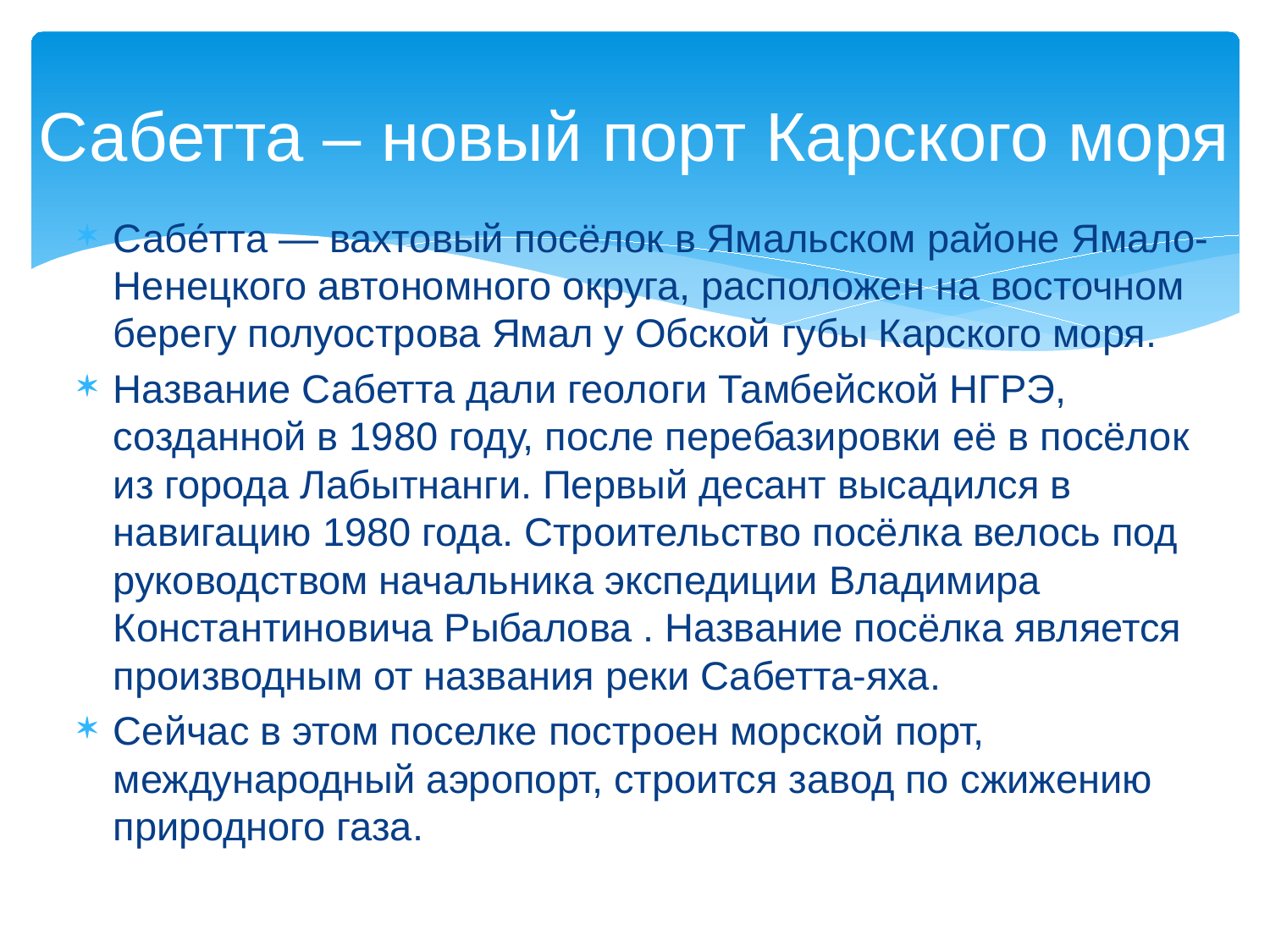

# Сабетта – новый порт Карского моря
Сабе́тта — вахтовый посёлок в Ямальском районе Ямало-Ненецкого автономного округа, расположен на восточном берегу полуострова Ямал у Обской губы Карского моря.
Название Сабетта дали геологи Тамбейской НГРЭ, созданной в 1980 году, после перебазировки её в посёлок из города Лабытнанги. Первый десант высадился в навигацию 1980 года. Строительство посёлка велось под руководством начальника экспедиции Владимира Константиновича Рыбалова . Название посёлка является производным от названия реки Сабетта-яха.
Сейчас в этом поселке построен морской порт, международный аэропорт, строится завод по сжижению природного газа.